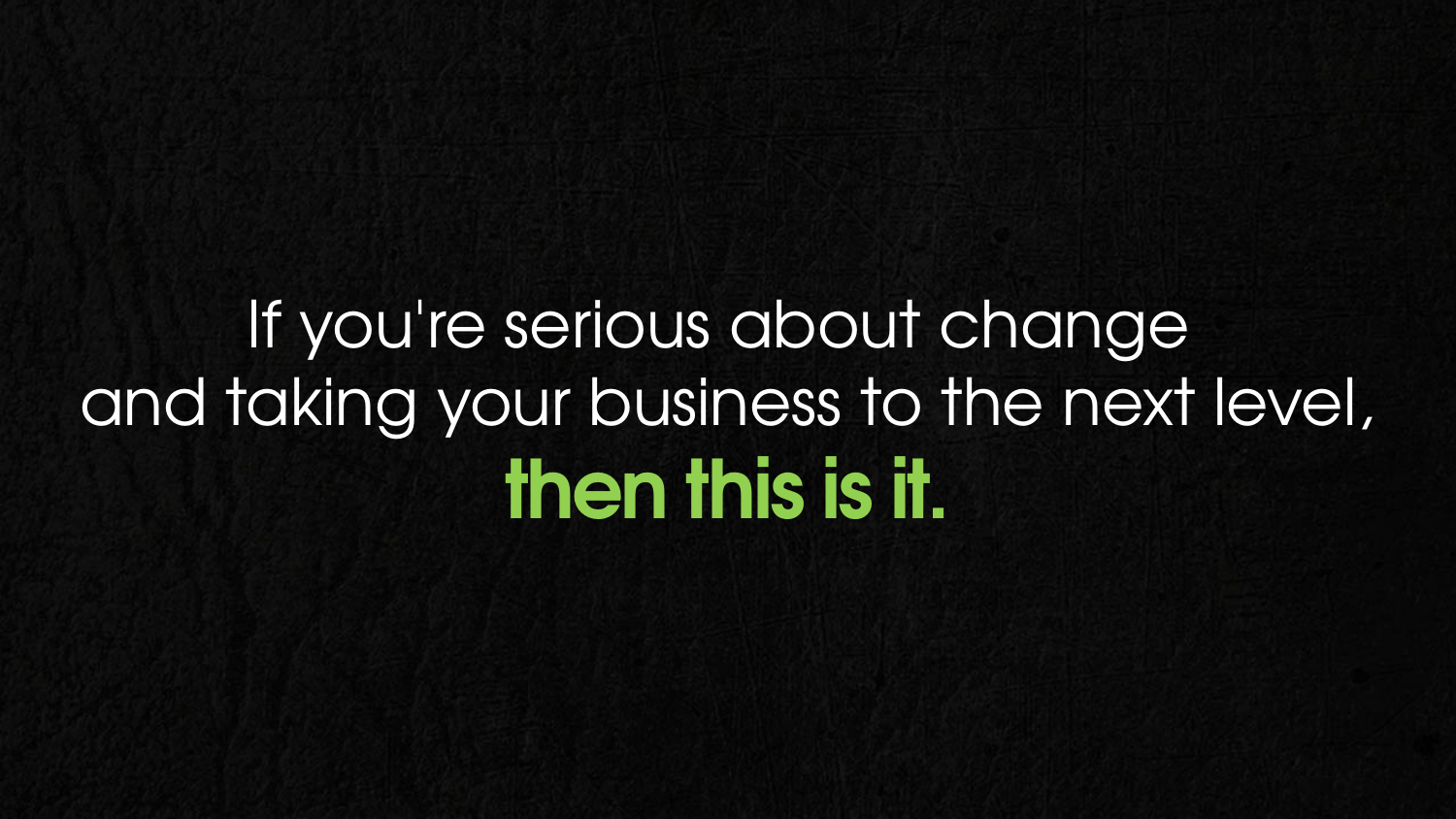

If you're serious about change
and taking your business to the next level, then this is it.